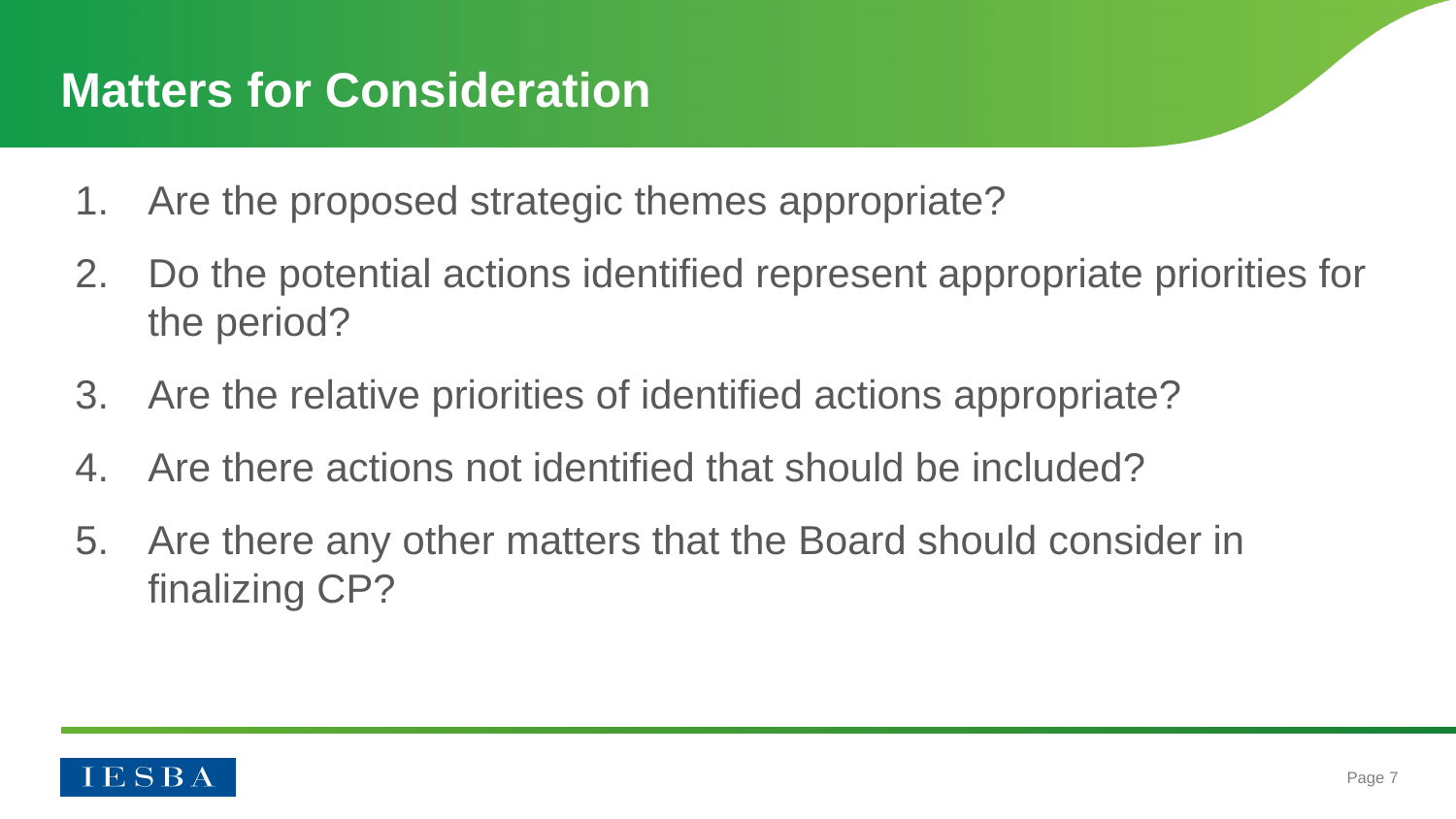

# Matters for Consideration
Are the proposed strategic themes appropriate?
Do the potential actions identified represent appropriate priorities for the period?
Are the relative priorities of identified actions appropriate?
Are there actions not identified that should be included?
Are there any other matters that the Board should consider in finalizing CP?